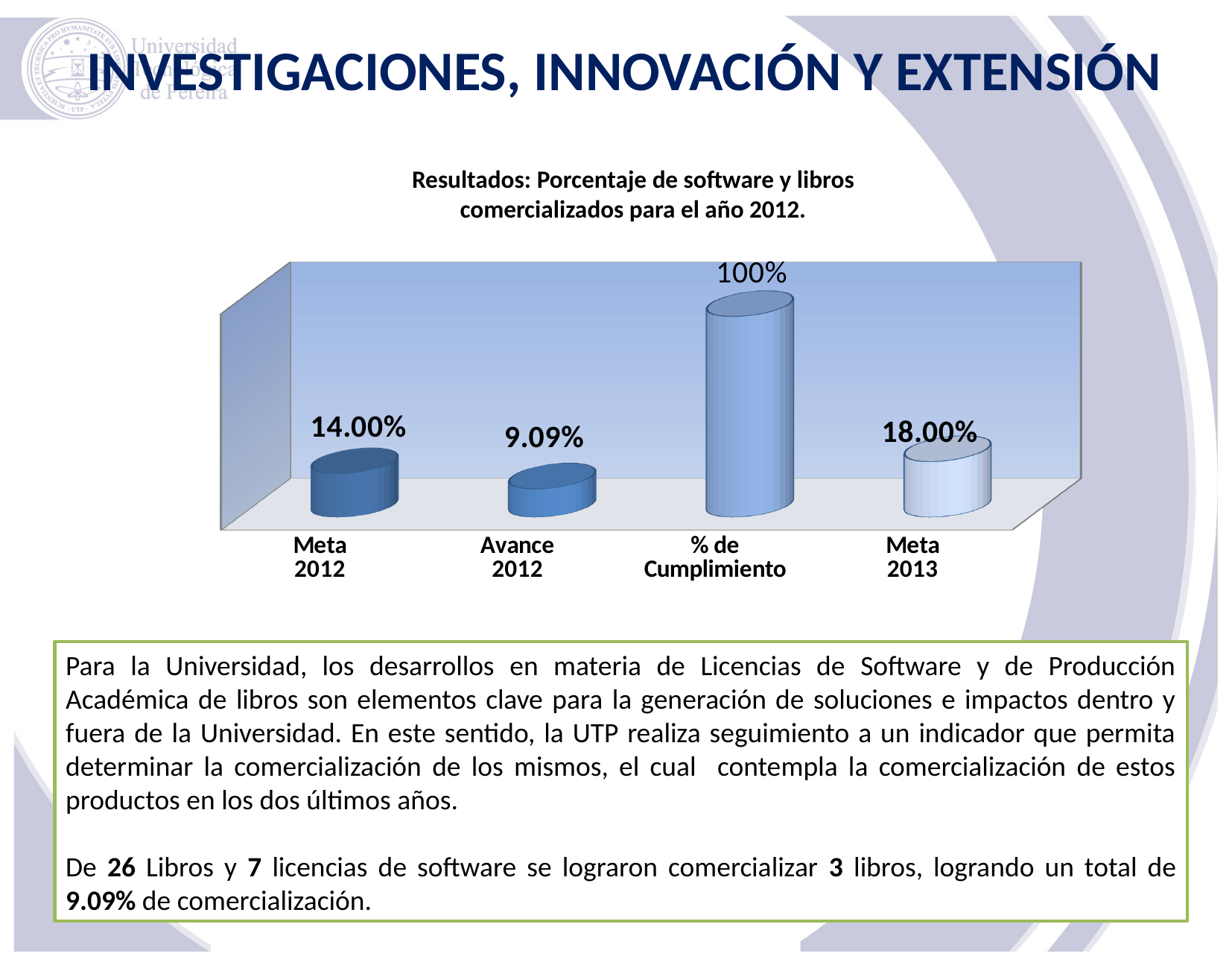

INVESTIGACIONES, INNOVACIÓN Y EXTENSIÓN
Resultados: Porcentaje de software y libros comercializados para el año 2012.

[unsupported chart]

Para la Universidad, los desarrollos en materia de Licencias de Software y de Producción Académica de libros son elementos clave para la generación de soluciones e impactos dentro y fuera de la Universidad. En este sentido, la UTP realiza seguimiento a un indicador que permita determinar la comercialización de los mismos, el cual  contempla la comercialización de estos productos en los dos últimos años.

De 26 Libros y 7 licencias de software se lograron comercializar 3 libros, logrando un total de 9.09% de comercialización.